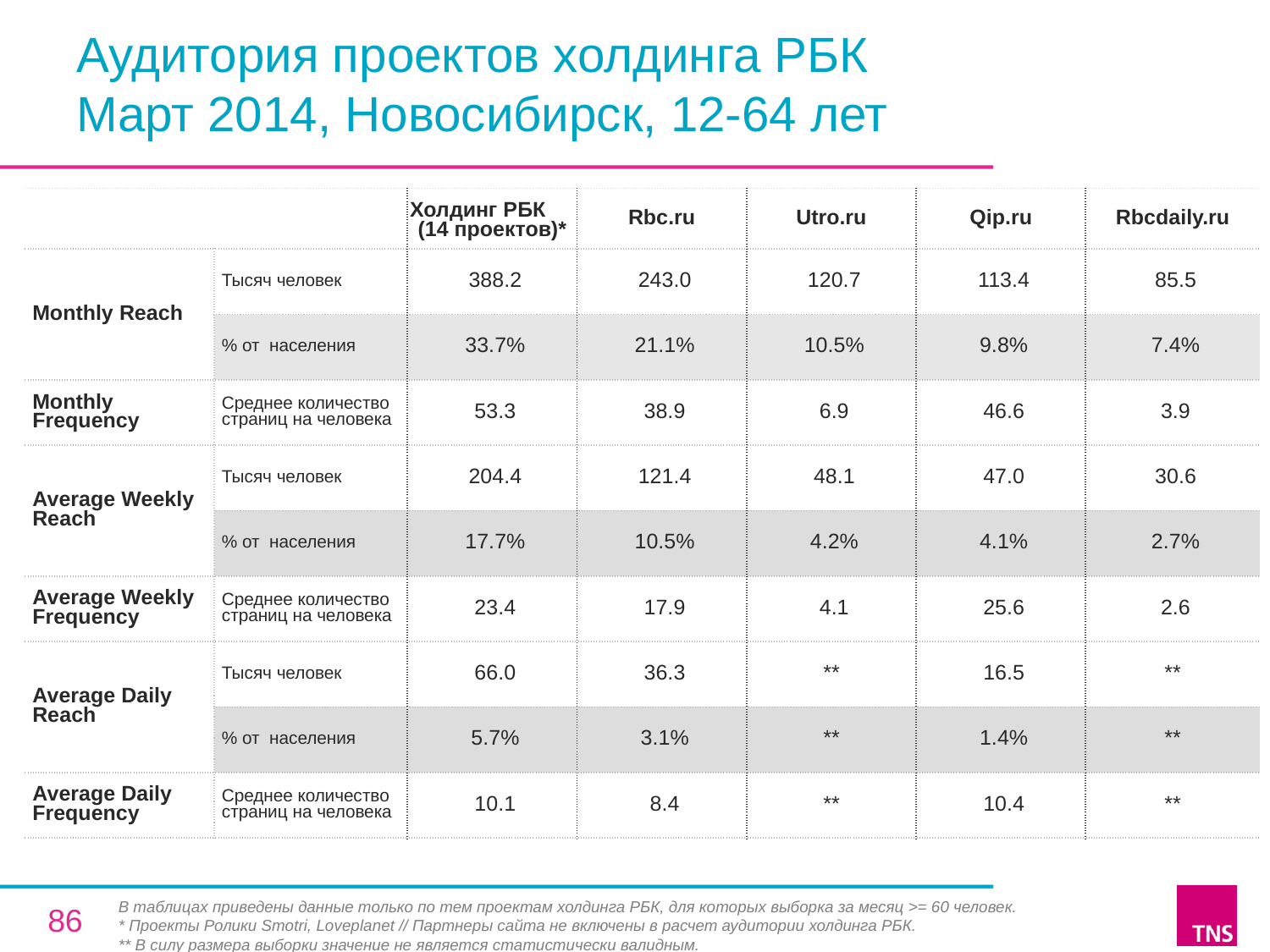

# Аудитория проектов холдинга РБК Март 2014, Новосибирск, 12-64 лет
|  |  | Холдинг РБК (14 проектов)\* | Rbc.ru | Utro.ru | Qip.ru | Rbcdaily.ru |
| --- | --- | --- | --- | --- | --- | --- |
| Monthly Reach | Тысяч человек | 388.2 | 243.0 | 120.7 | 113.4 | 85.5 |
|  | % от населения | 33.7% | 21.1% | 10.5% | 9.8% | 7.4% |
| Monthly Frequency | Среднее количество страниц на человека | 53.3 | 38.9 | 6.9 | 46.6 | 3.9 |
| Average Weekly Reach | Тысяч человек | 204.4 | 121.4 | 48.1 | 47.0 | 30.6 |
|  | % от населения | 17.7% | 10.5% | 4.2% | 4.1% | 2.7% |
| Average Weekly Frequency | Среднее количество страниц на человека | 23.4 | 17.9 | 4.1 | 25.6 | 2.6 |
| Average Daily Reach | Тысяч человек | 66.0 | 36.3 | \*\* | 16.5 | \*\* |
|  | % от населения | 5.7% | 3.1% | \*\* | 1.4% | \*\* |
| Average Daily Frequency | Среднее количество страниц на человека | 10.1 | 8.4 | \*\* | 10.4 | \*\* |
В таблицах приведены данные только по тем проектам холдинга РБК, для которых выборка за месяц >= 60 человек.
* Проекты Ролики Smotri, Loveplanet // Партнеры сайта не включены в расчет аудитории холдинга РБК.
** В силу размера выборки значение не является статистически валидным.
86